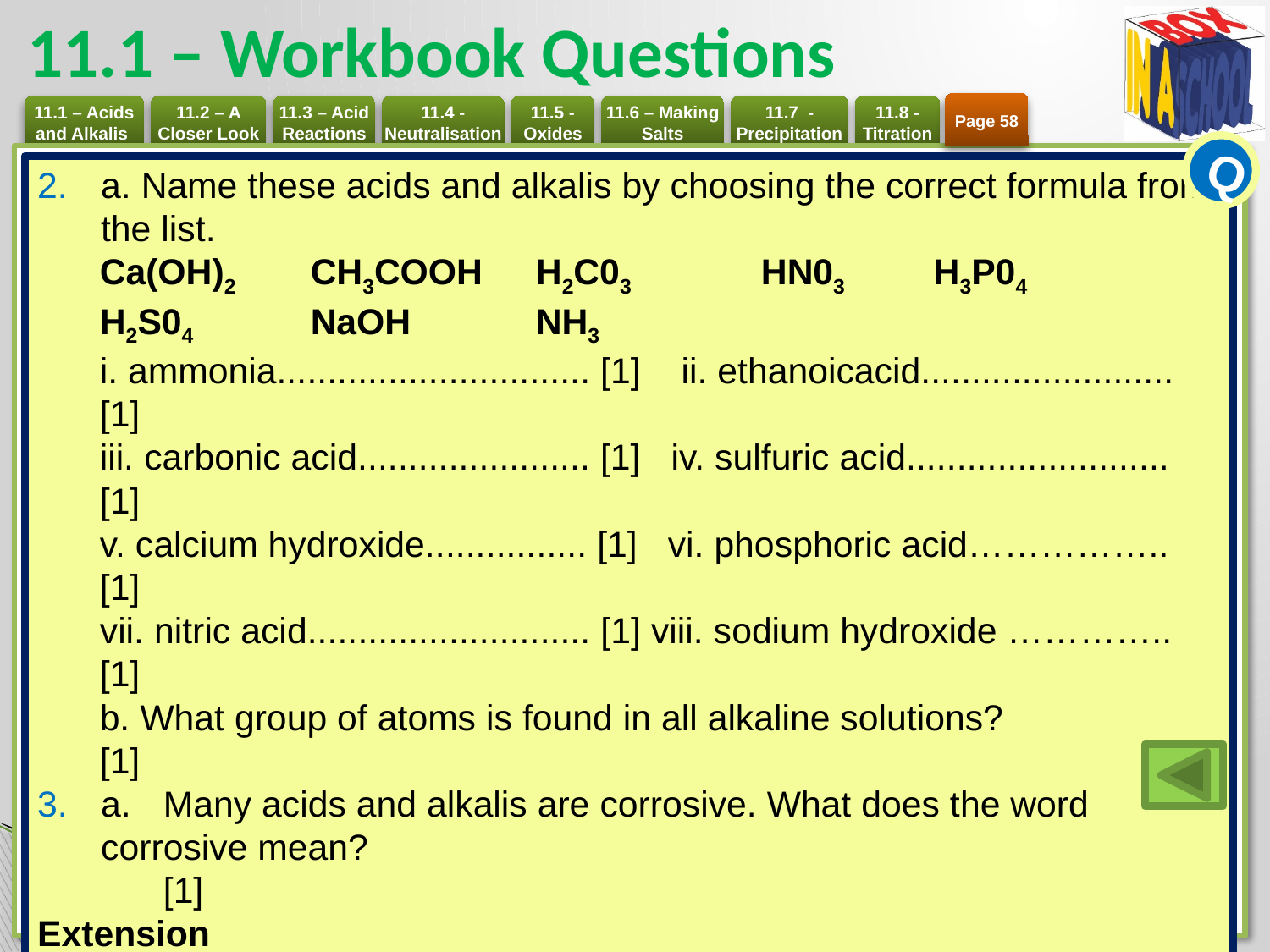

# 11.1 – Workbook Questions
Page 58
Q
a. Name these acids and alkalis by choosing the correct formula from the list.
	Ca(OH)2 	CH3COOH 	H2C03 	HN03 	H3P04 	H2S04 	NaOH 	NH3
	i. ammonia............................... [1]    ii. ethanoicacid......................... 	[1]
	iii. carbonic acid....................... [1]   iv. sulfuric acid.......................... 	[1]
	v. calcium hydroxide................ [1]   vi. phosphoric acid…………….. 	[1]
	vii. nitric acid............................ [1] viii. sodium hydroxide …………..	[1]
	b. What group of atoms is found in all alkaline solutions?	[1]
a. 	Many acids and alkalis are corrosive. What does the word corrosive mean?					[1]
Extension
b. Use the internet to find out the hazards associated with 	concentrated and dilute sodium hydroxide, hydrochloric acid, sulfuric acid, and ammonia. 		[8]